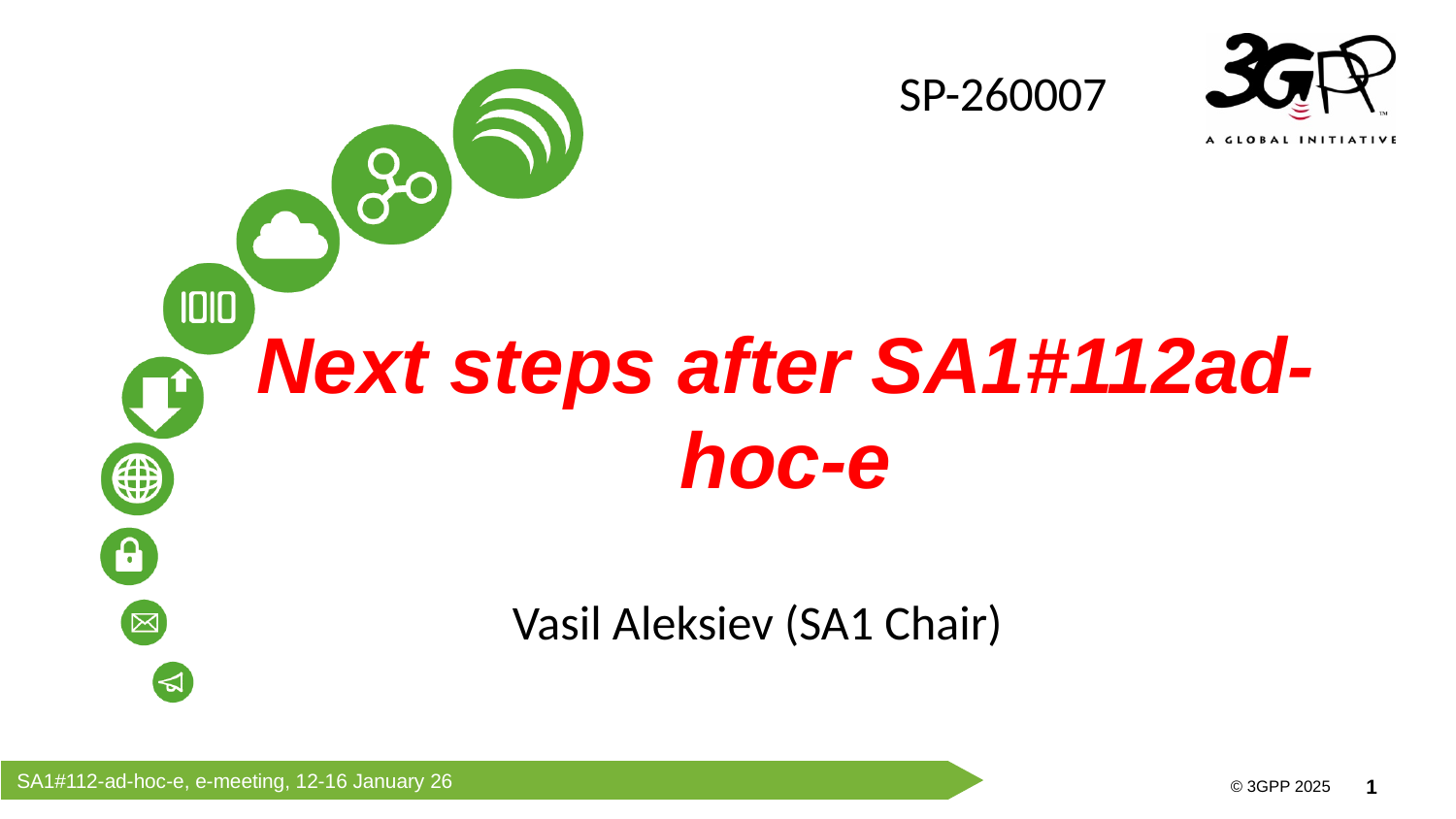

SP-260007
Next steps after SA1#112ad-hoc-e
Vasil Aleksiev (SA1 Chair)
SA1#112-ad-hoc-e, e-meeting, 12-16 January 26

© 3GPP 2025